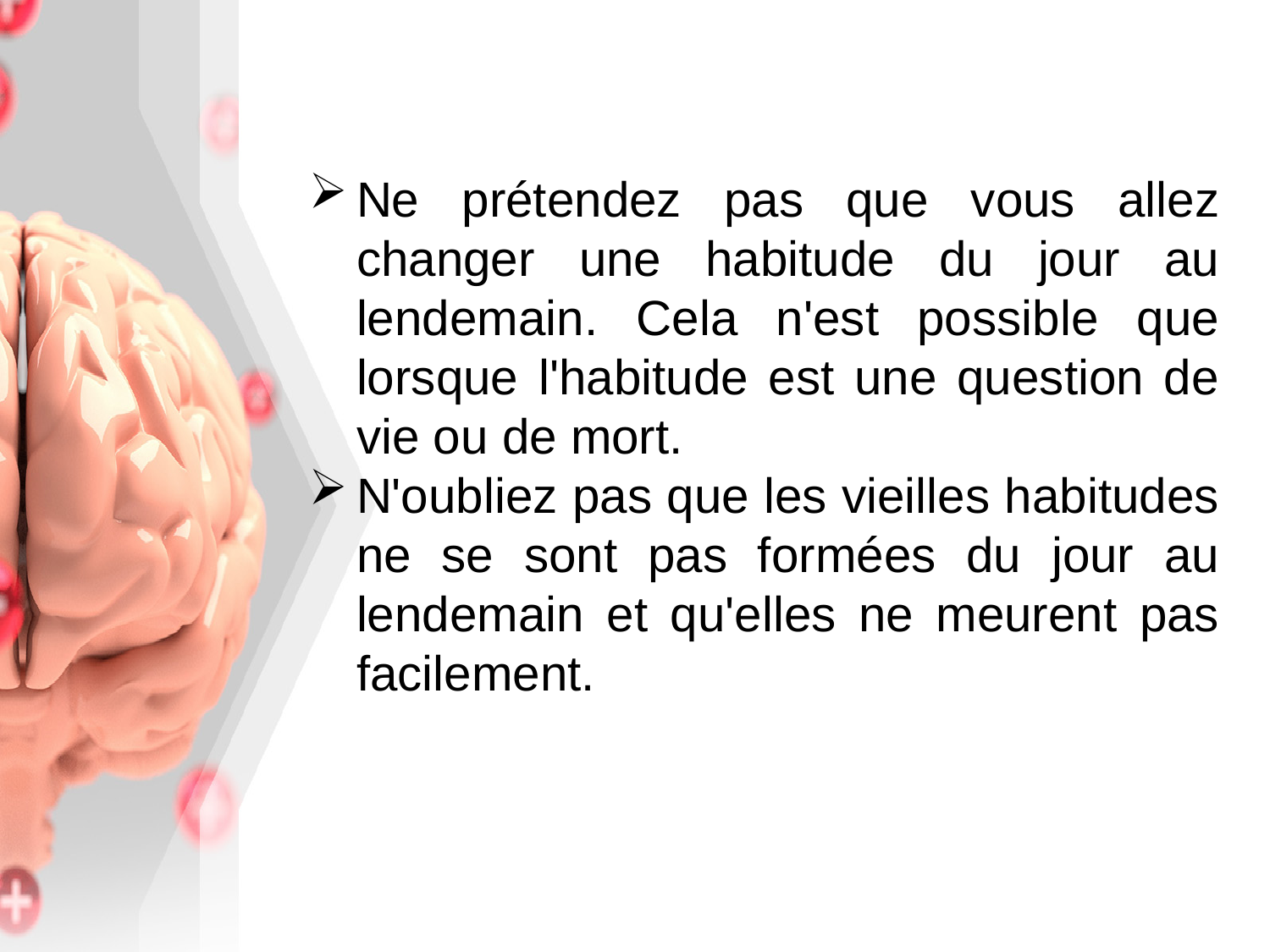

Ne prétendez pas que vous allez changer une habitude du jour au lendemain. Cela n'est possible que lorsque l'habitude est une question de vie ou de mort.
N'oubliez pas que les vieilles habitudes ne se sont pas formées du jour au lendemain et qu'elles ne meurent pas facilement.